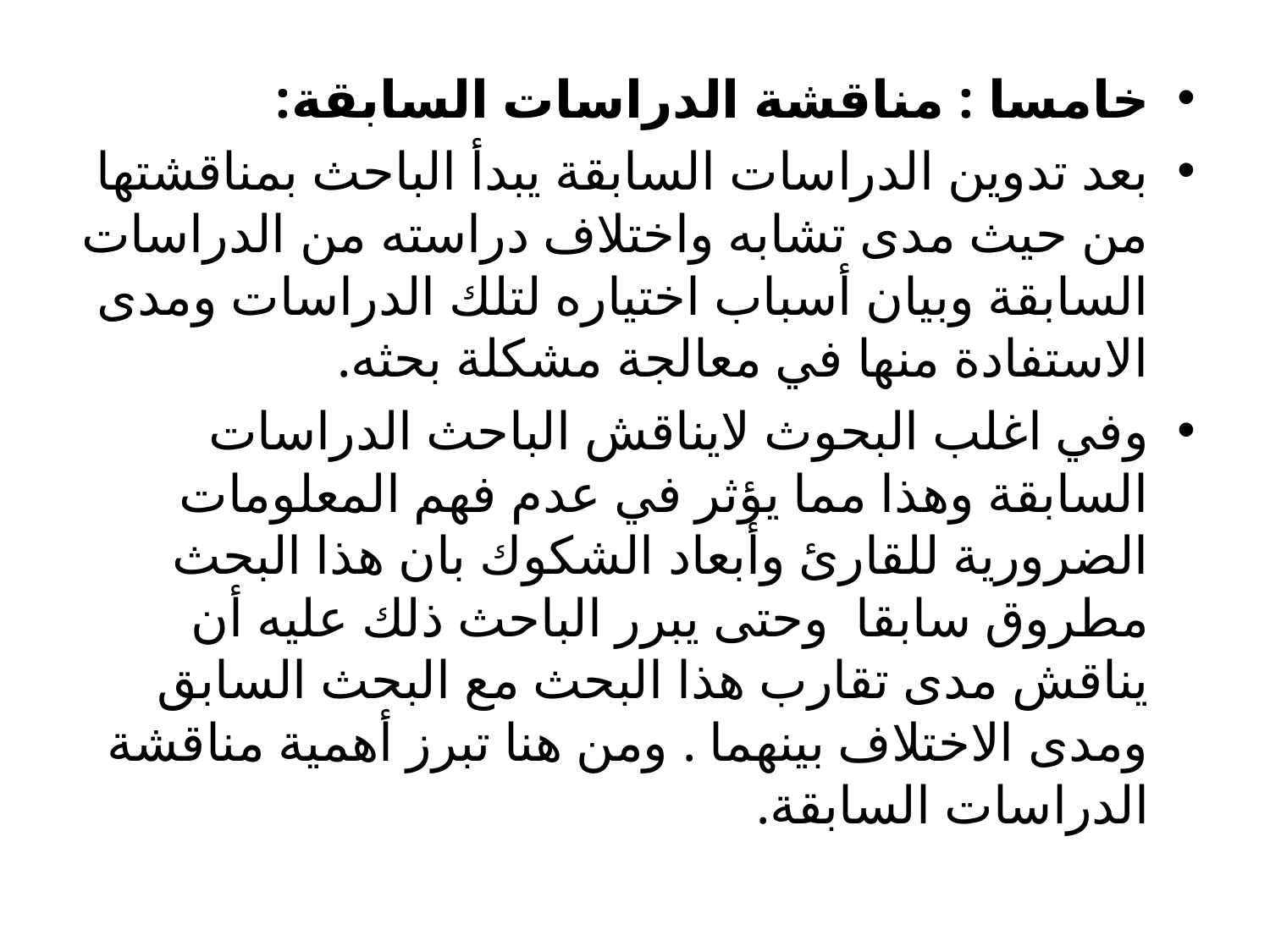

خامسا : مناقشة الدراسات السابقة:
بعد تدوين الدراسات السابقة يبدأ الباحث بمناقشتها من حيث مدى تشابه واختلاف دراسته من الدراسات السابقة وبيان أسباب اختياره لتلك الدراسات ومدى الاستفادة منها في معالجة مشكلة بحثه.
وفي اغلب البحوث لايناقش الباحث الدراسات السابقة وهذا مما يؤثر في عدم فهم المعلومات الضرورية للقارئ وأبعاد الشكوك بان هذا البحث مطروق سابقا  وحتى يبرر الباحث ذلك عليه أن يناقش مدى تقارب هذا البحث مع البحث السابق ومدى الاختلاف بينهما . ومن هنا تبرز أهمية مناقشة الدراسات السابقة.